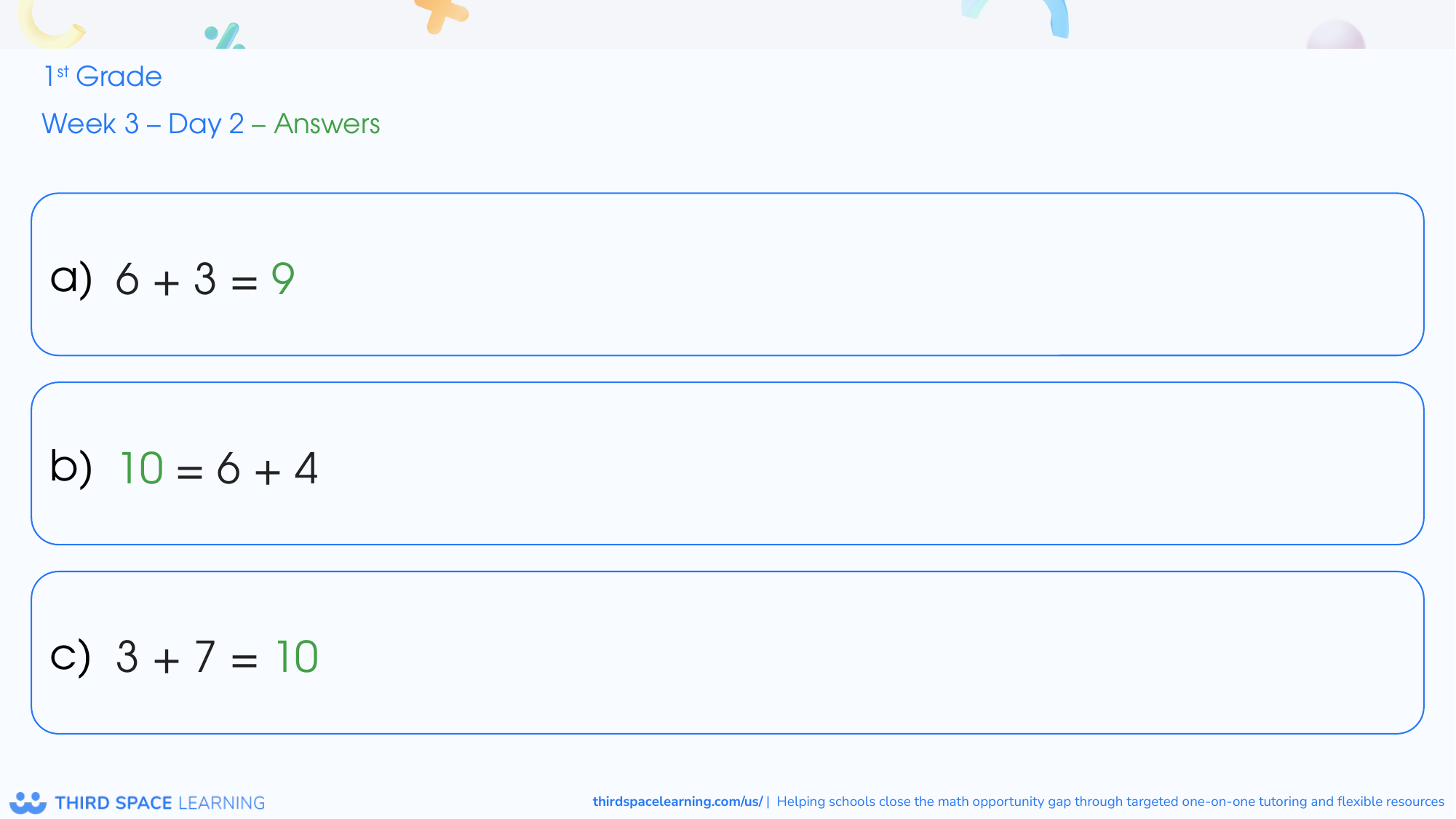

1st Grade
Week 3 – Day 2 – Answers
6 + 3 = 9
10 = 6 + 4
3 + 7 = 10